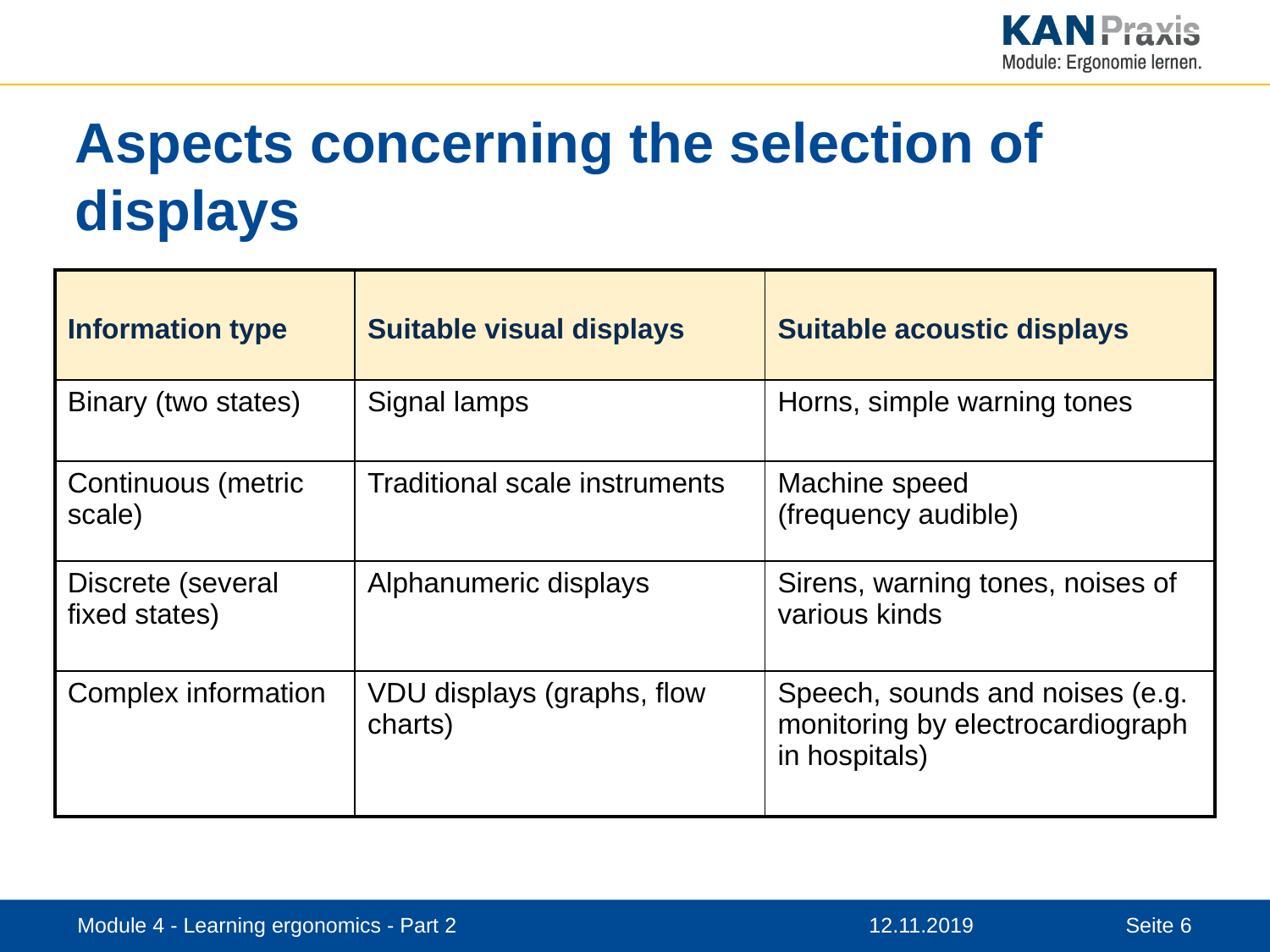

# Aspects concerning the selection of displays
| Information type | Suitable visual displays | Suitable acoustic displays |
| --- | --- | --- |
| Binary (two states) | Signal lamps | Horns, simple warning tones |
| Continuous (metric scale) | Traditional scale instruments | Machine speed (frequency audible) |
| Discrete (several fixed states) | Alphanumeric displays | Sirens, warning tones, noises of various kinds |
| Complex information | VDU displays (graphs, flow charts) | Speech, sounds and noises (e.g. monitoring by electrocardiograph in hospitals) |
Module 4 - Learning ergonomics - Part 2
12.11.2019
6